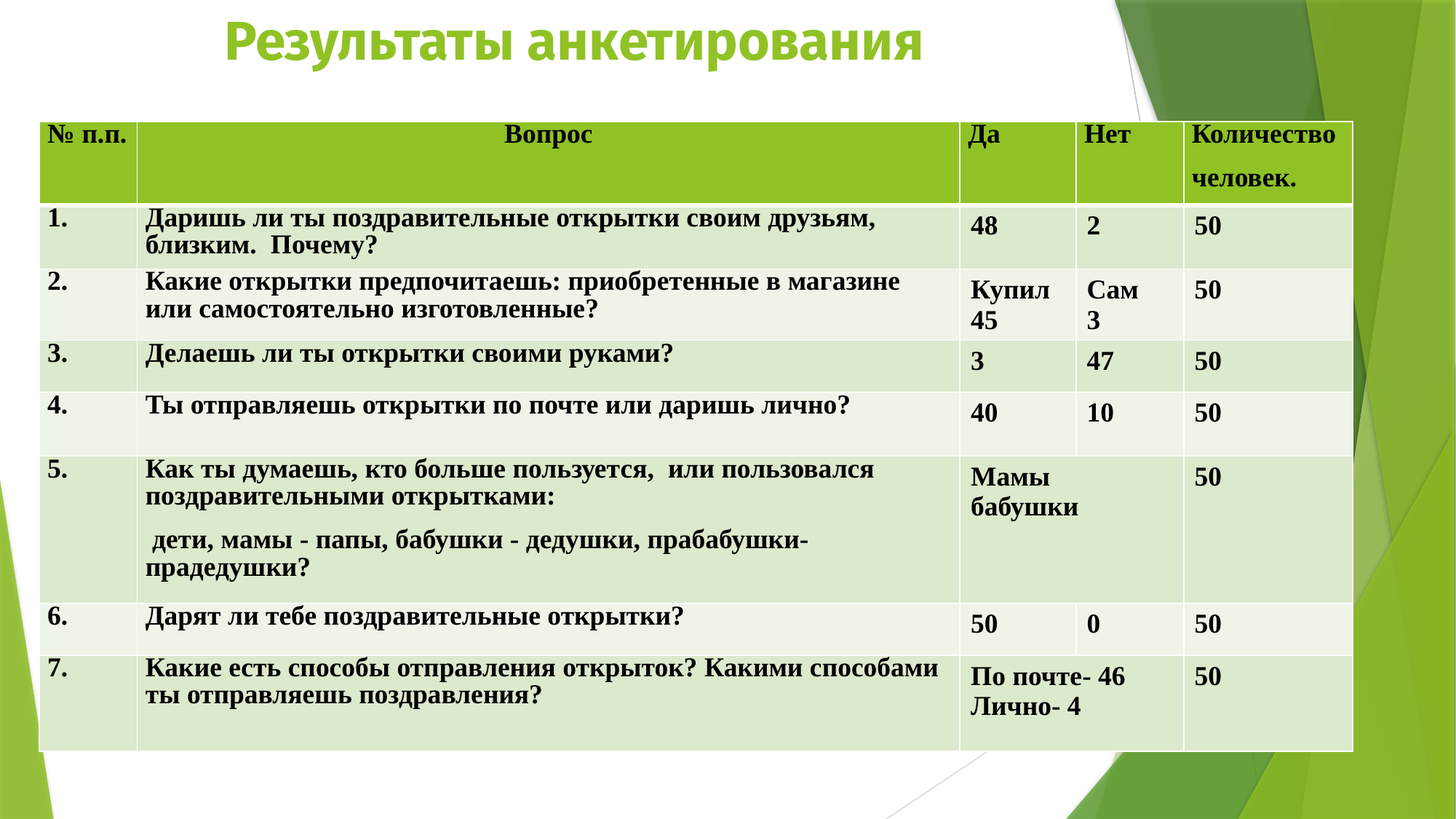

# Результаты анкетирования
| № п.п. | Вопрос | Да | Нет | Количество человек. |
| --- | --- | --- | --- | --- |
| 1. | Даришь ли ты поздравительные открытки своим друзьям, близким. Почему? | 48 | 2 | 50 |
| 2. | Какие открытки предпочитаешь: приобретенные в магазине или самостоятельно изготовленные? | Купил 45 | Сам 3 | 50 |
| 3. | Делаешь ли ты открытки своими руками? | 3 | 47 | 50 |
| 4. | Ты отправляешь открытки по почте или даришь лично? | 40 | 10 | 50 |
| 5. | Как ты думаешь, кто больше пользуется, или пользовался поздравительными открытками: дети, мамы - папы, бабушки - дедушки, прабабушки- прадедушки? | Мамы бабушки |  | 50 |
| 6. | Дарят ли тебе поздравительные открытки? | 50 | 0 | 50 |
| 7. | Какие есть способы отправления открыток? Какими способами ты отправляешь поздравления? | По почте- 46 Лично- 4 |  | 50 |